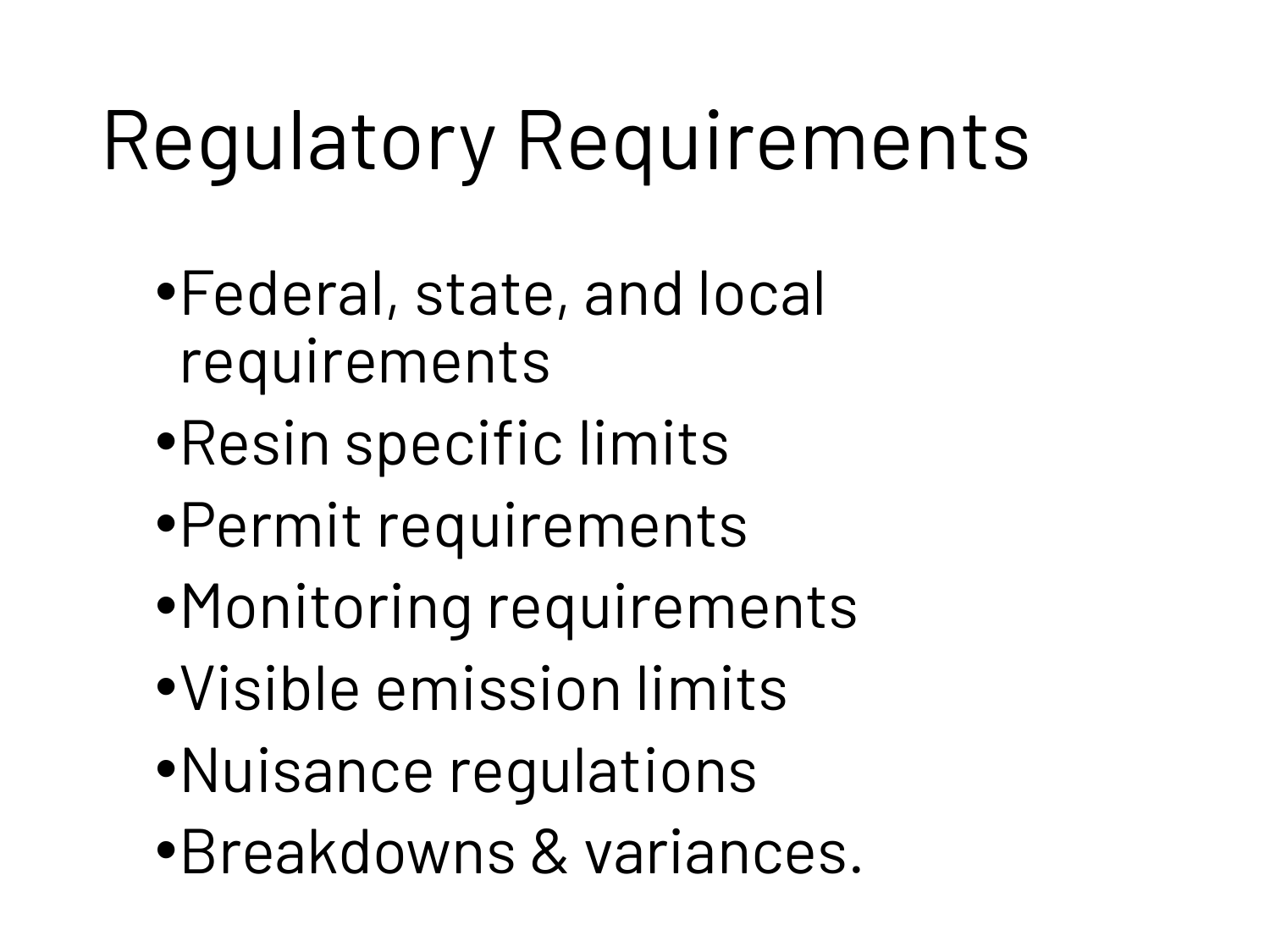

# Regulatory Requirements
Federal, state, and local requirements
Resin specific limits
Permit requirements
Monitoring requirements
Visible emission limits
Nuisance regulations
Breakdowns & variances.